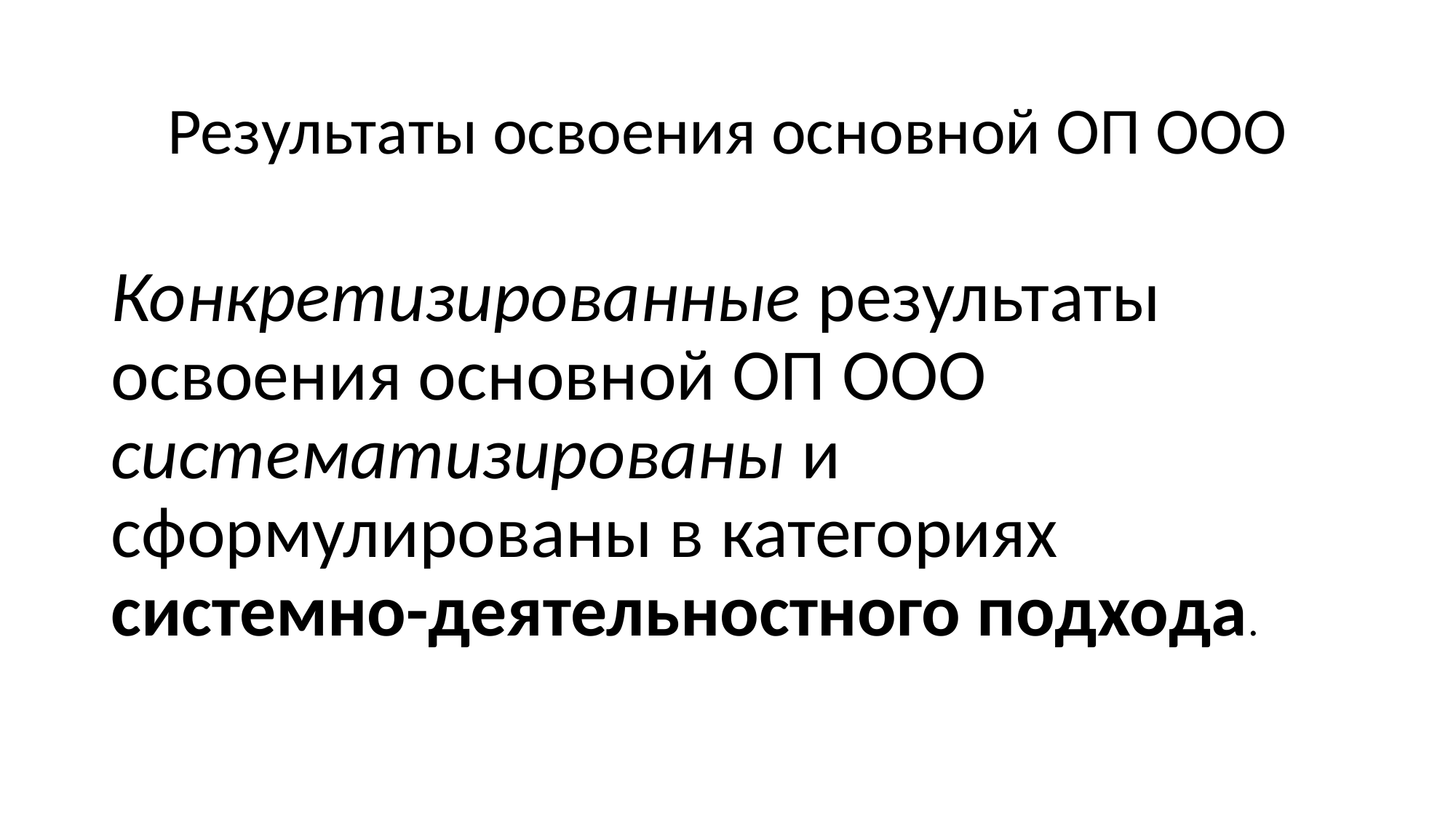

# Результаты освоения основной ОП ООО
Конкретизированные результаты освоения основной ОП ООО систематизированы и сформулированы в категориях системно-деятельностного подхода.